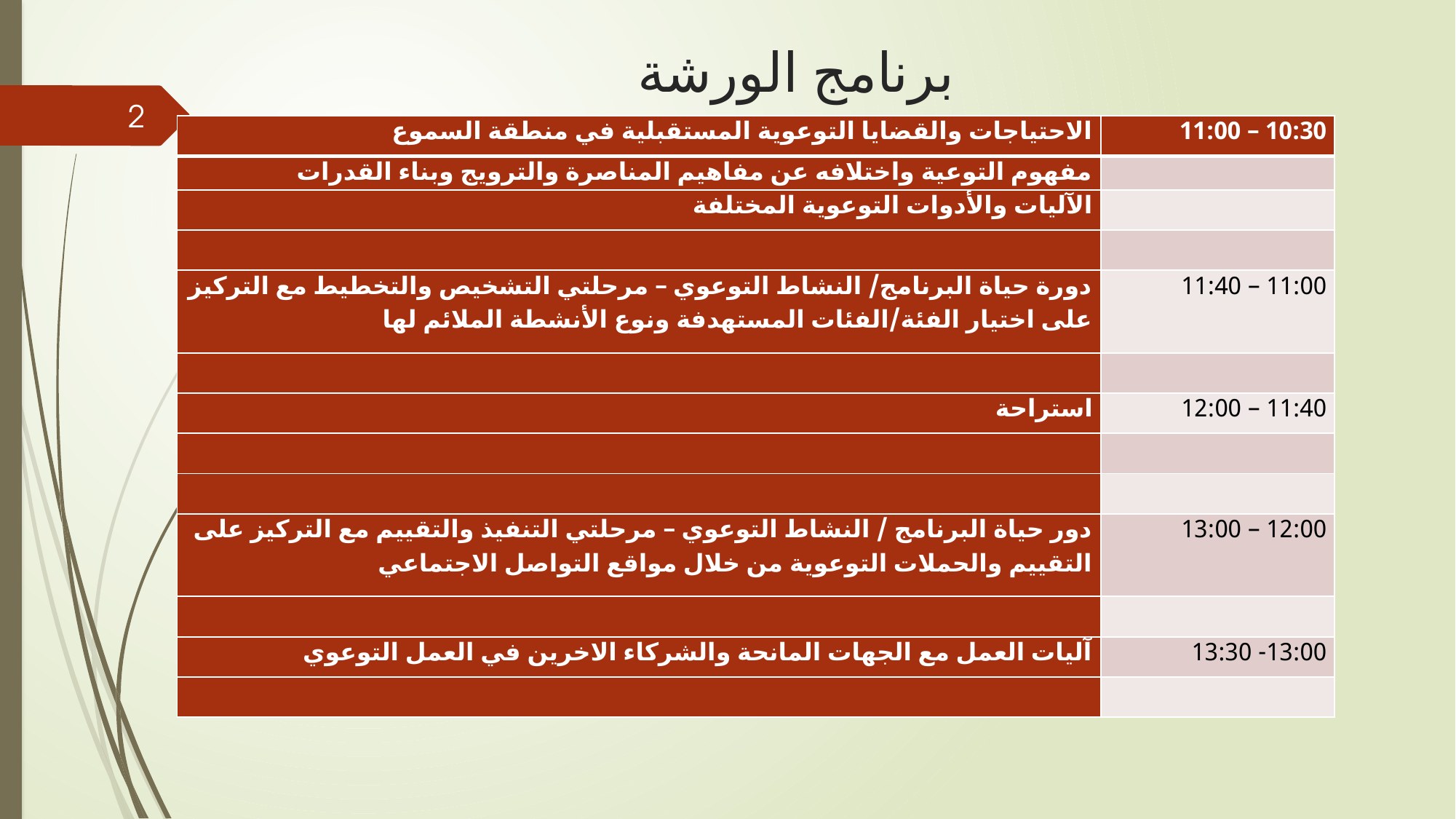

# برنامج الورشة
2
| الاحتياجات والقضايا التوعوية المستقبلية في منطقة السموع | 10:30 – 11:00 |
| --- | --- |
| مفهوم التوعية واختلافه عن مفاهيم المناصرة والترويج وبناء القدرات |  |
| الآليات والأدوات التوعوية المختلفة |  |
|  |  |
| دورة حياة البرنامج/ النشاط التوعوي – مرحلتي التشخيص والتخطيط مع التركيز على اختيار الفئة/الفئات المستهدفة ونوع الأنشطة الملائم لها | 11:00 – 11:40 |
|  |  |
| استراحة | 11:40 – 12:00 |
|  |  |
|  |  |
| دور حياة البرنامج / النشاط التوعوي – مرحلتي التنفيذ والتقييم مع التركيز على التقييم والحملات التوعوية من خلال مواقع التواصل الاجتماعي | 12:00 – 13:00 |
|  |  |
| آليات العمل مع الجهات المانحة والشركاء الاخرين في العمل التوعوي | 13:00- 13:30 |
|  |  |